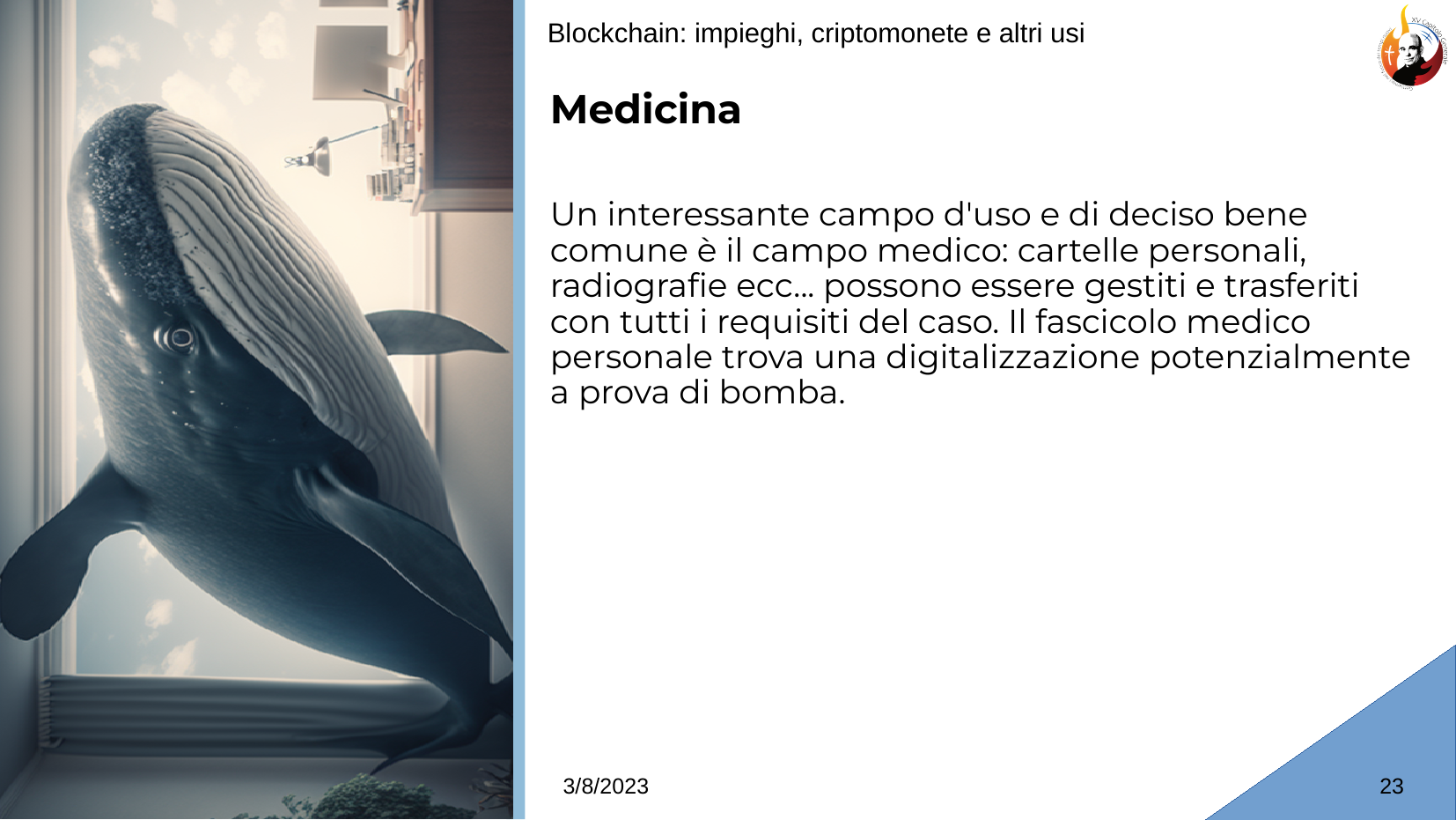

Blockchain: impieghi, criptomonete e altri usi
# Medicina
Un interessante campo d'uso e di deciso bene comune è il campo medico: cartelle personali, radiografie ecc... possono essere gestiti e trasferiti con tutti i requisiti del caso. Il fascicolo medico personale trova una digitalizzazione potenzialmente a prova di bomba.